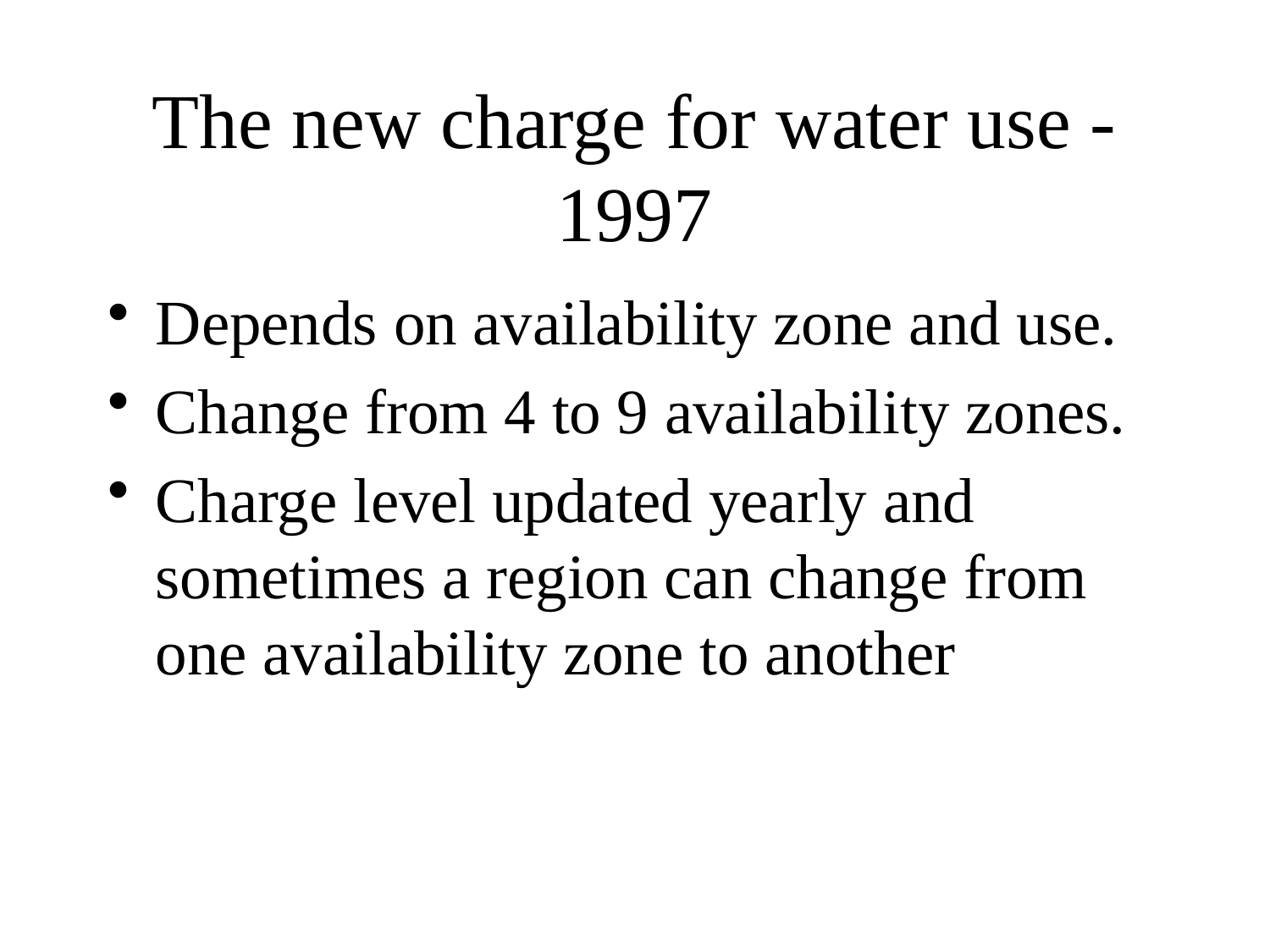

# The new charge for water use - 1997
Depends on availability zone and use.
Change from 4 to 9 availability zones.
Charge level updated yearly and sometimes a region can change from one availability zone to another